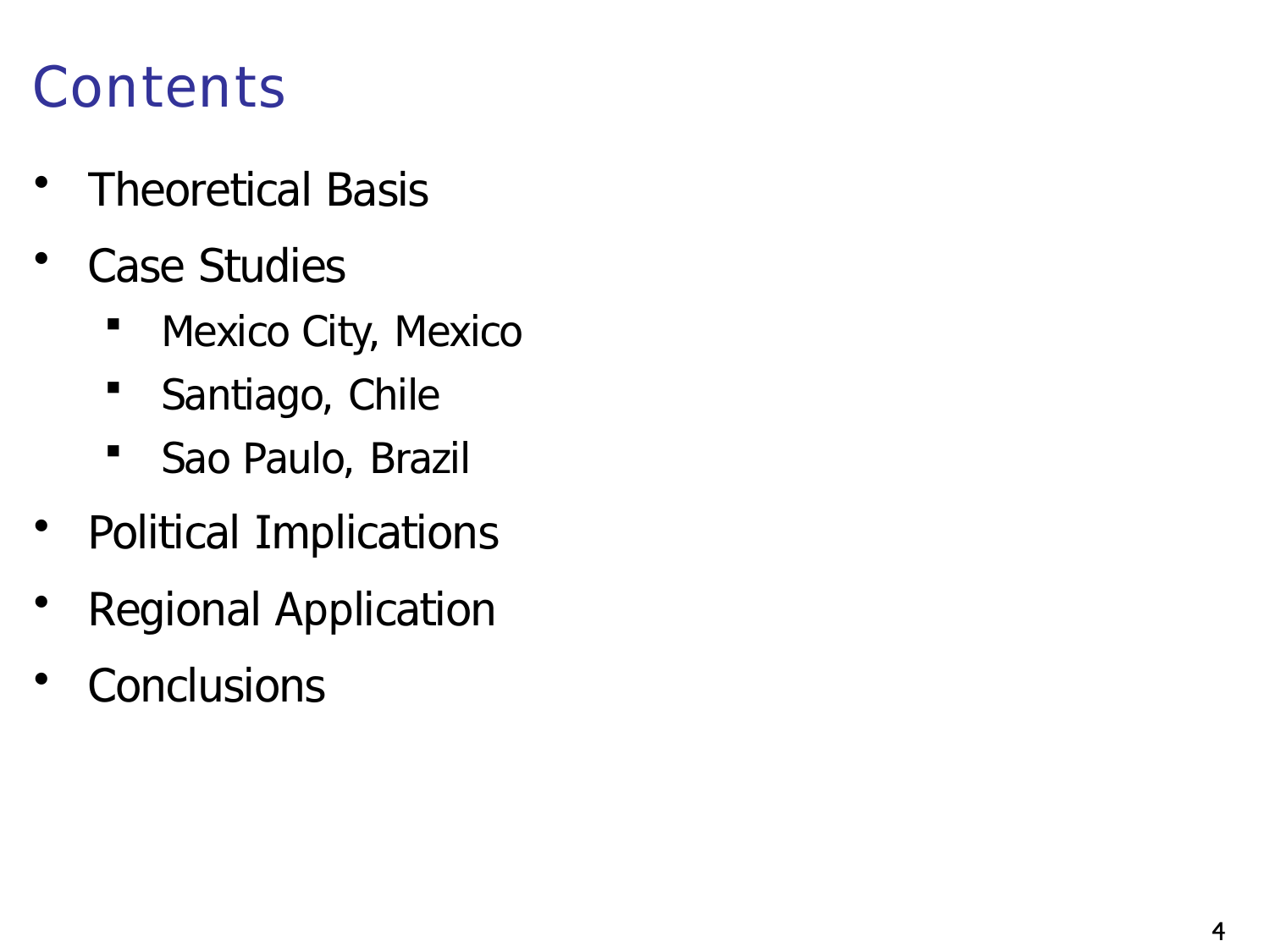

# Contents
Theoretical Basis
Case Studies
Mexico City, Mexico
Santiago, Chile
Sao Paulo, Brazil
Political Implications
Regional Application
Conclusions
4